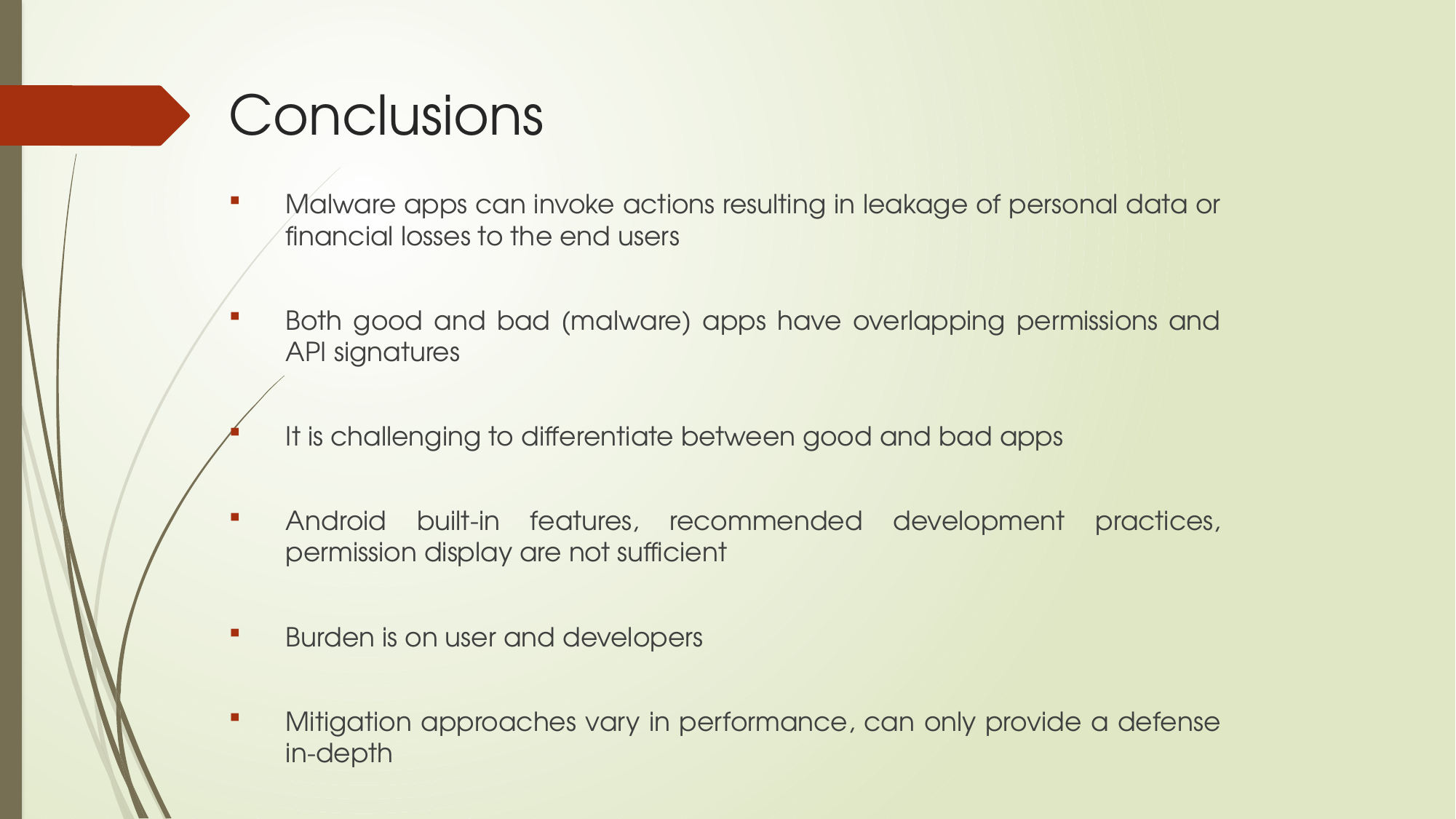

# Conclusions
Malware apps can invoke actions resulting in leakage of personal data or financial losses to the end users

Both good and bad (malware) apps have overlapping permissions and API signatures

It is challenging to differentiate between good and bad apps

Android built-in features, recommended development practices, permission display are not sufficient

Burden is on user and developers

Mitigation approaches vary in performance, can only provide a defense in-depth